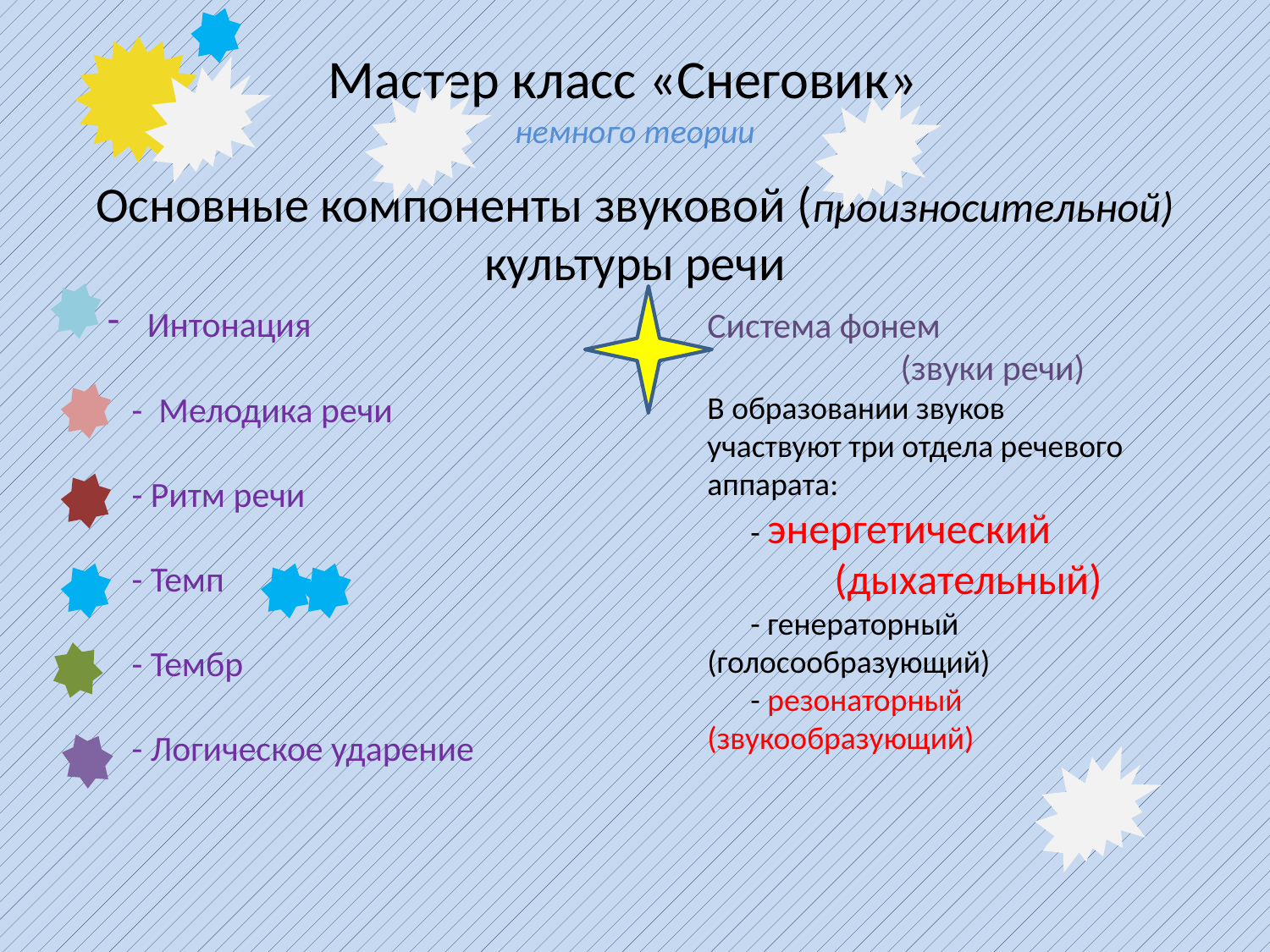

# Мастер класс «Снеговик» немного теории

Основные компоненты звуковой (произносительной) культуры речи

Интонация

   -  Мелодика речи

   - Ритм речи

   - Темп

   - Тембр

   - Логическое ударение

Система фонем
                        (звуки речи)
В образовании звуков участвуют три отдела речевого аппарата:
      - энергетический        	(дыхательный)
      - генераторный		(голосообразующий)
      - резонаторный         	(звукообразующий)